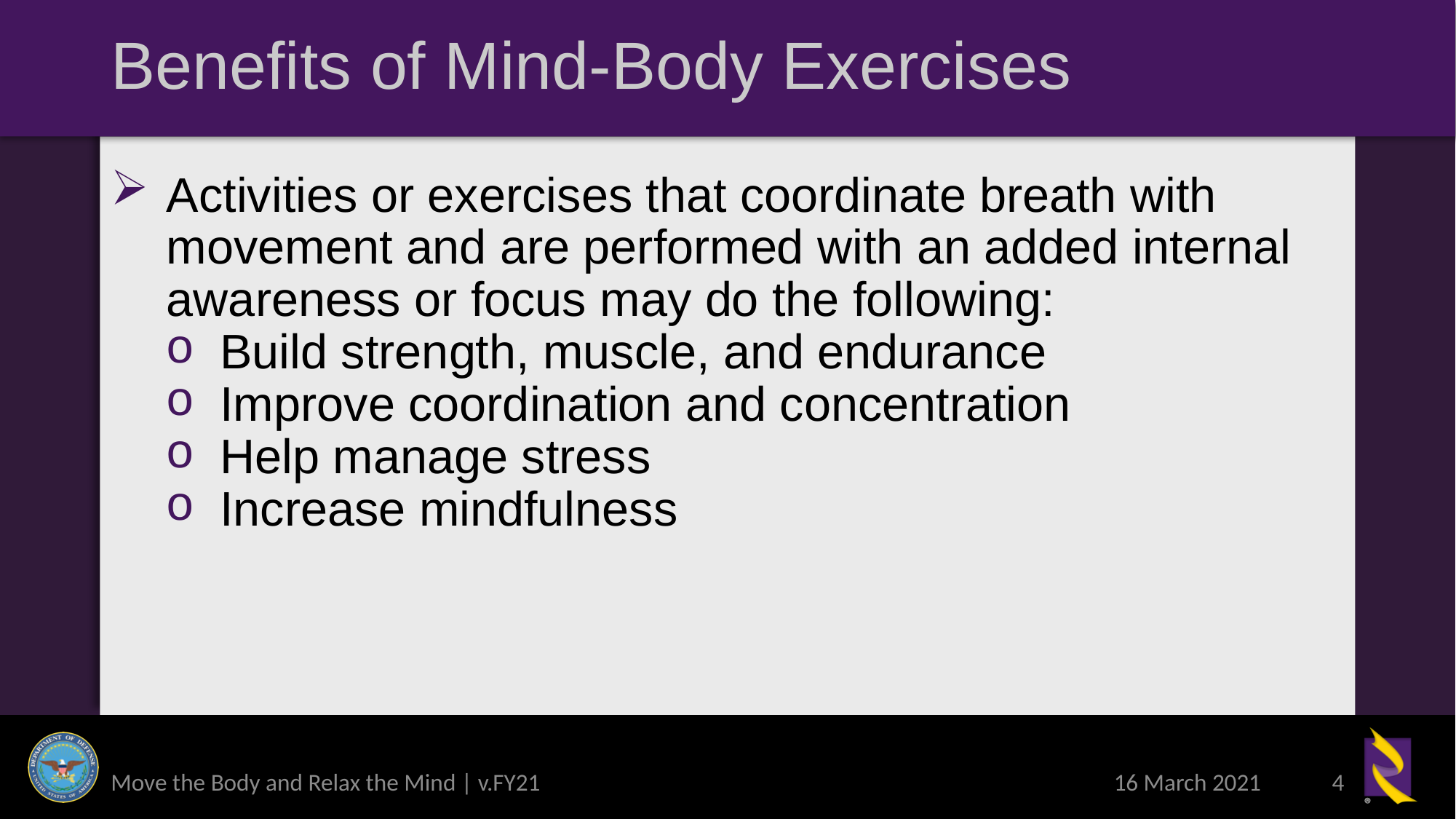

# Benefits of Mind-Body Exercises
Activities or exercises that coordinate breath with movement and are performed with an added internal awareness or focus may do the following:
Build strength, muscle, and endurance
Improve coordination and concentration
Help manage stress
Increase mindfulness
Move the Body and Relax the Mind | v.FY21
16 March 2021
4